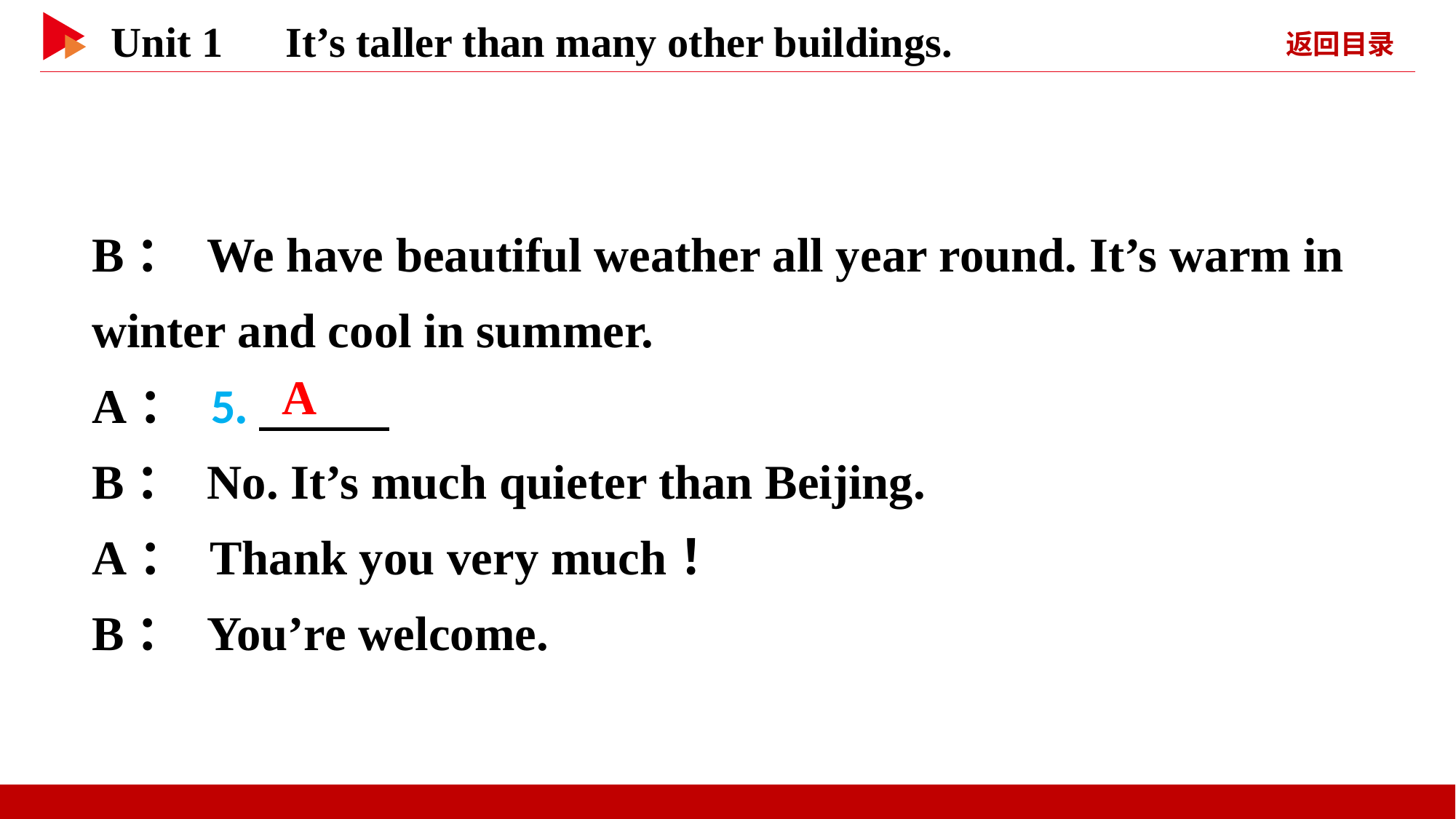

B： We have beautiful weather all year round. It’s warm in winter and cool in summer.
A： 5.
B： No. It’s much quieter than Beijing.
A： Thank you very much！
B： You’re welcome.
　A